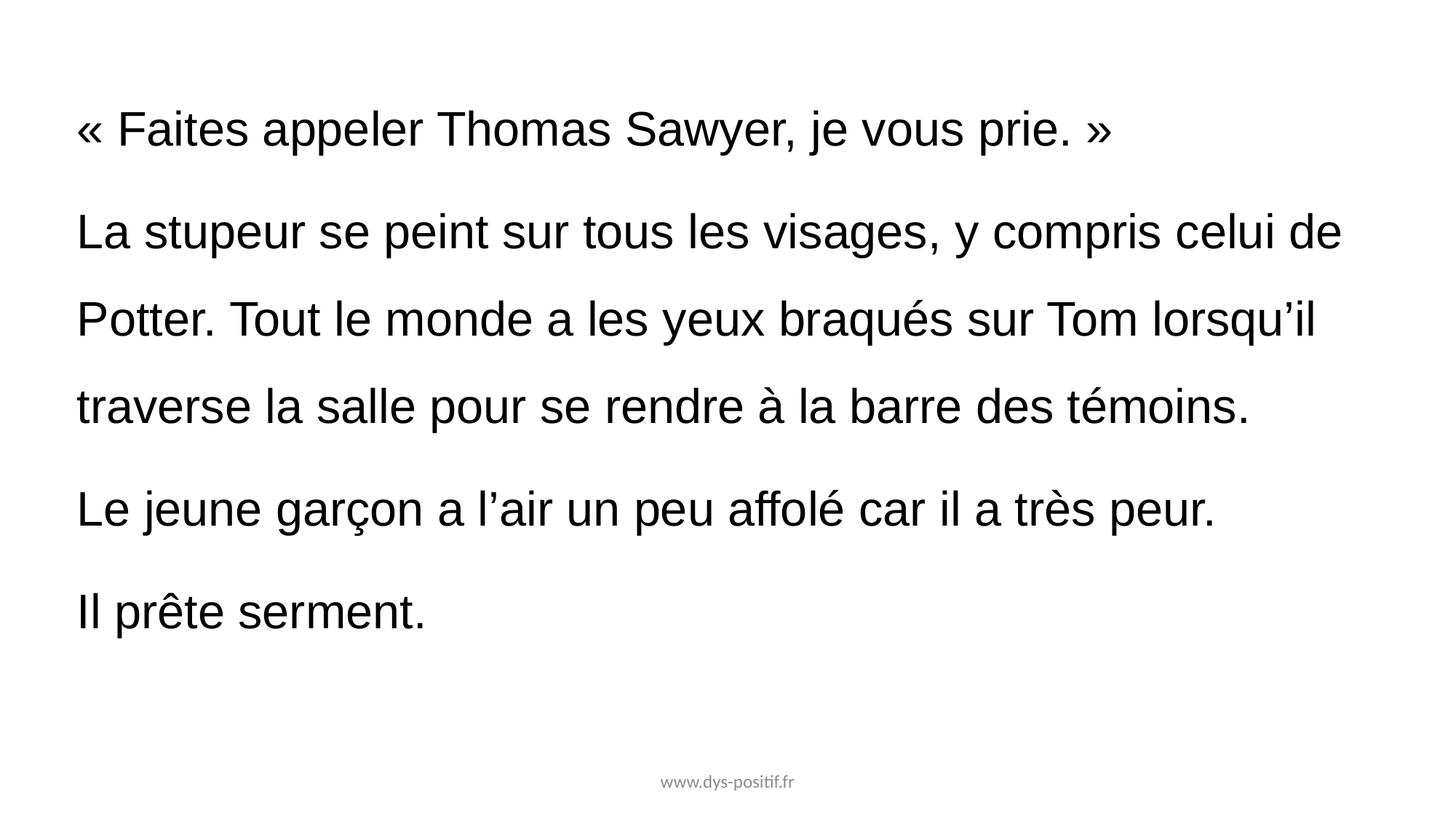

« Faites appeler Thomas Sawyer, je vous prie. »
La stupeur se peint sur tous les visages, y compris celui de Potter. Tout le monde a les yeux braqués sur Tom lorsqu’il traverse la salle pour se rendre à la barre des témoins.
Le jeune garçon a l’air un peu affolé car il a très peur.
Il prête serment.

www.dys-positif.fr